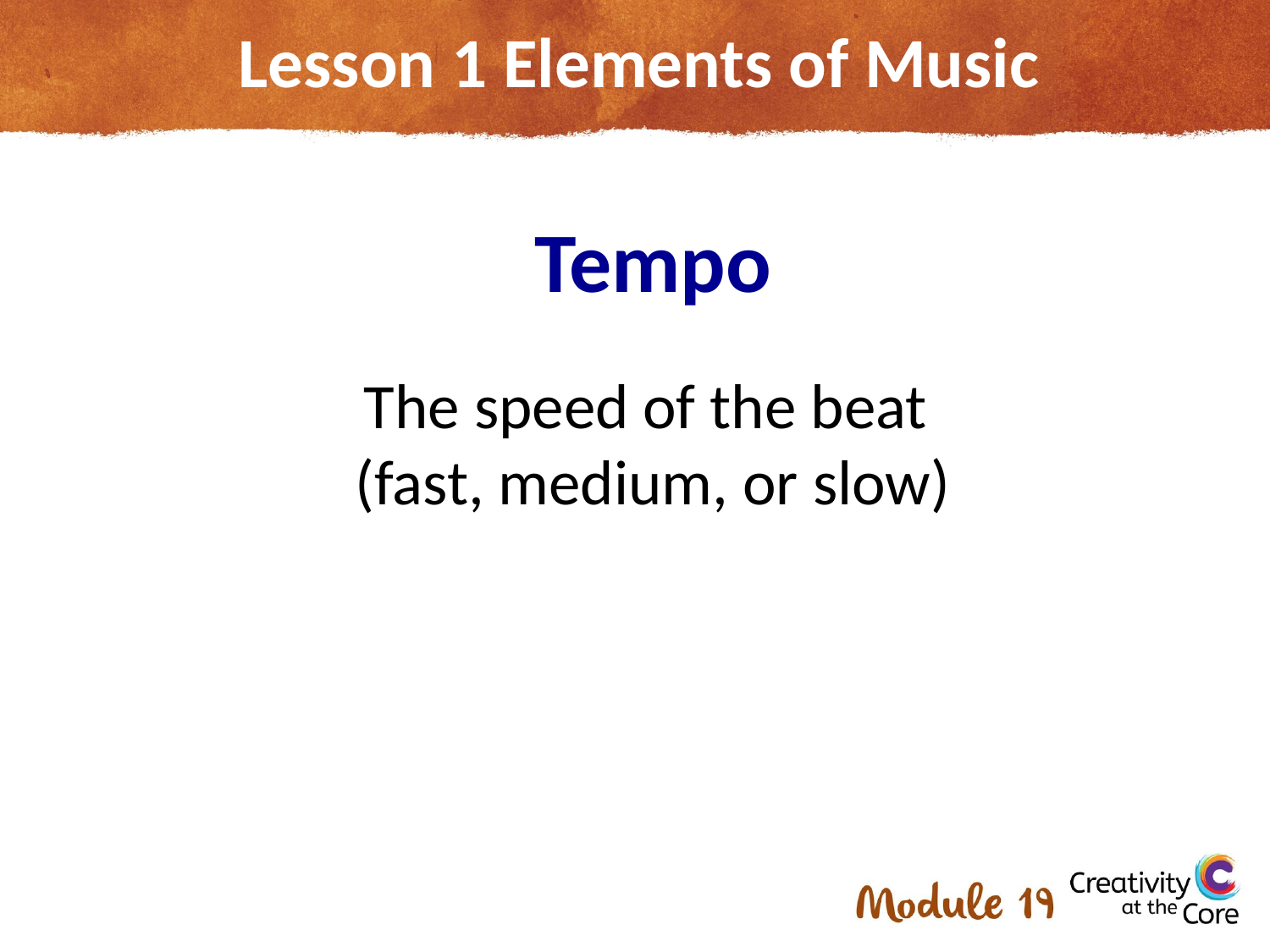

# Lesson 1 Elements of Music
Tempo

The speed of the beat
(fast, medium, or slow)